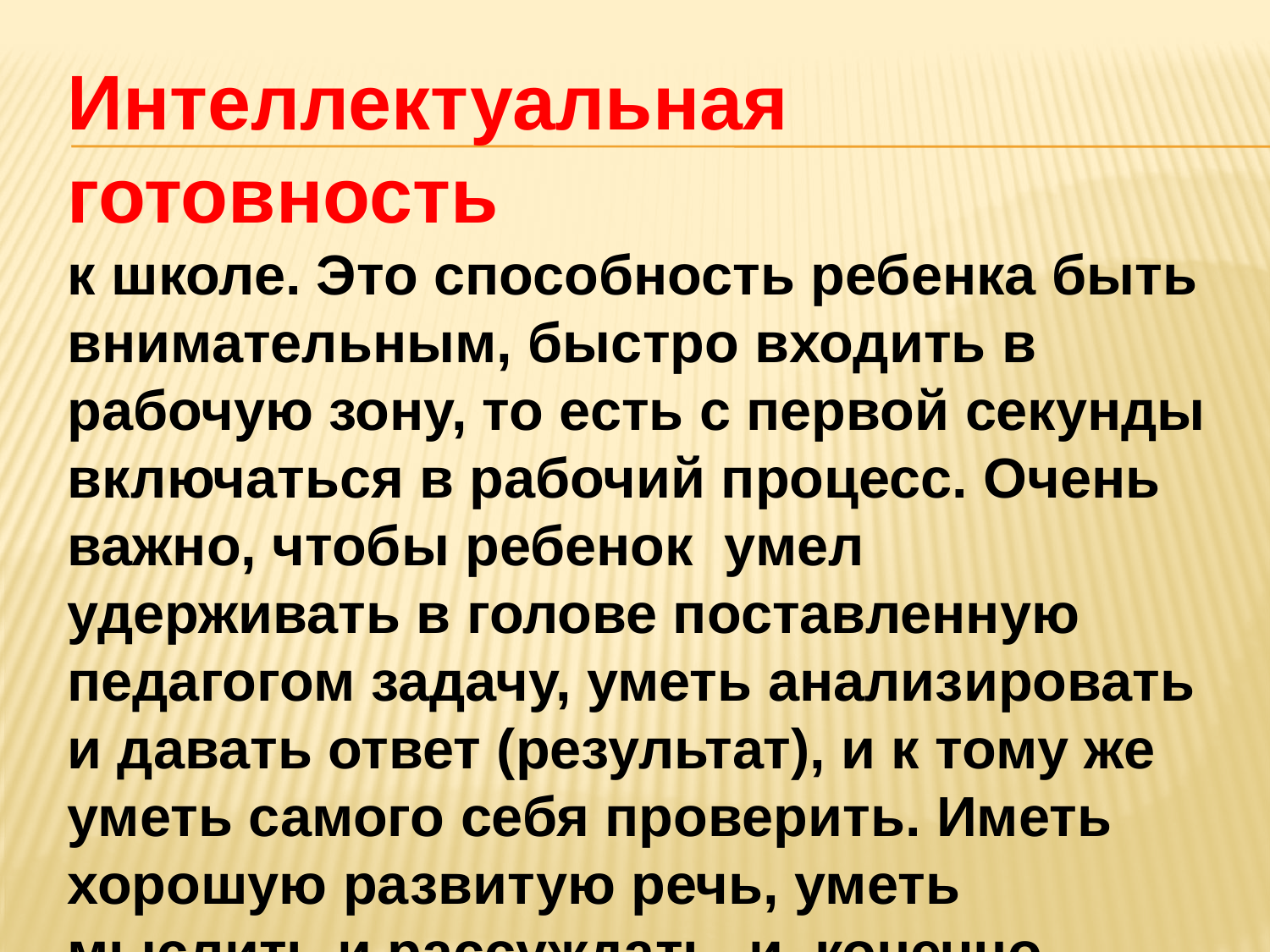

Интеллектуальная готовность
к школе. Это способность ребенка быть внимательным, быстро входить в рабочую зону, то есть с первой секунды включаться в рабочий процесс. Очень важно, чтобы ребенок  умел удерживать в голове поставленную педагогом задачу, уметь анализировать и давать ответ (результат), и к тому же уметь самого себя проверить. Иметь хорошую развитую речь, уметь мыслить и рассуждать, и, конечно, иметь широкую познавательную базу.